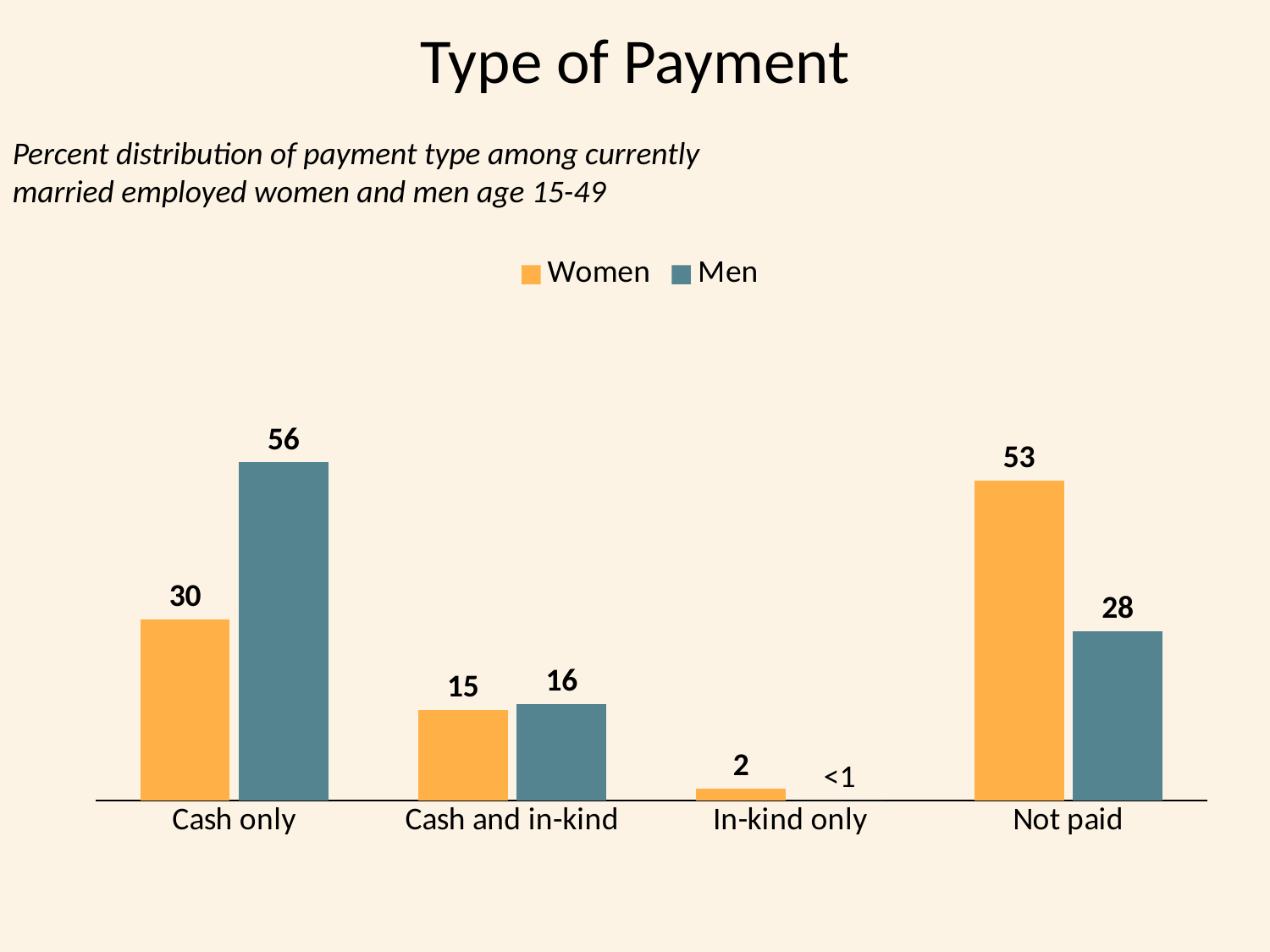

# Type of Payment
Percent distribution of payment type among currently married employed women and men age 15-49

### Chart

| Category | Women | Men |
|---|---|---|
| Cash only | 30.0 | 56.0 |
| Cash and in-kind | 15.0 | 16.0 |
| In-kind only | 2.0 | 0.0 |
| Not paid | 53.0 | 28.0 |